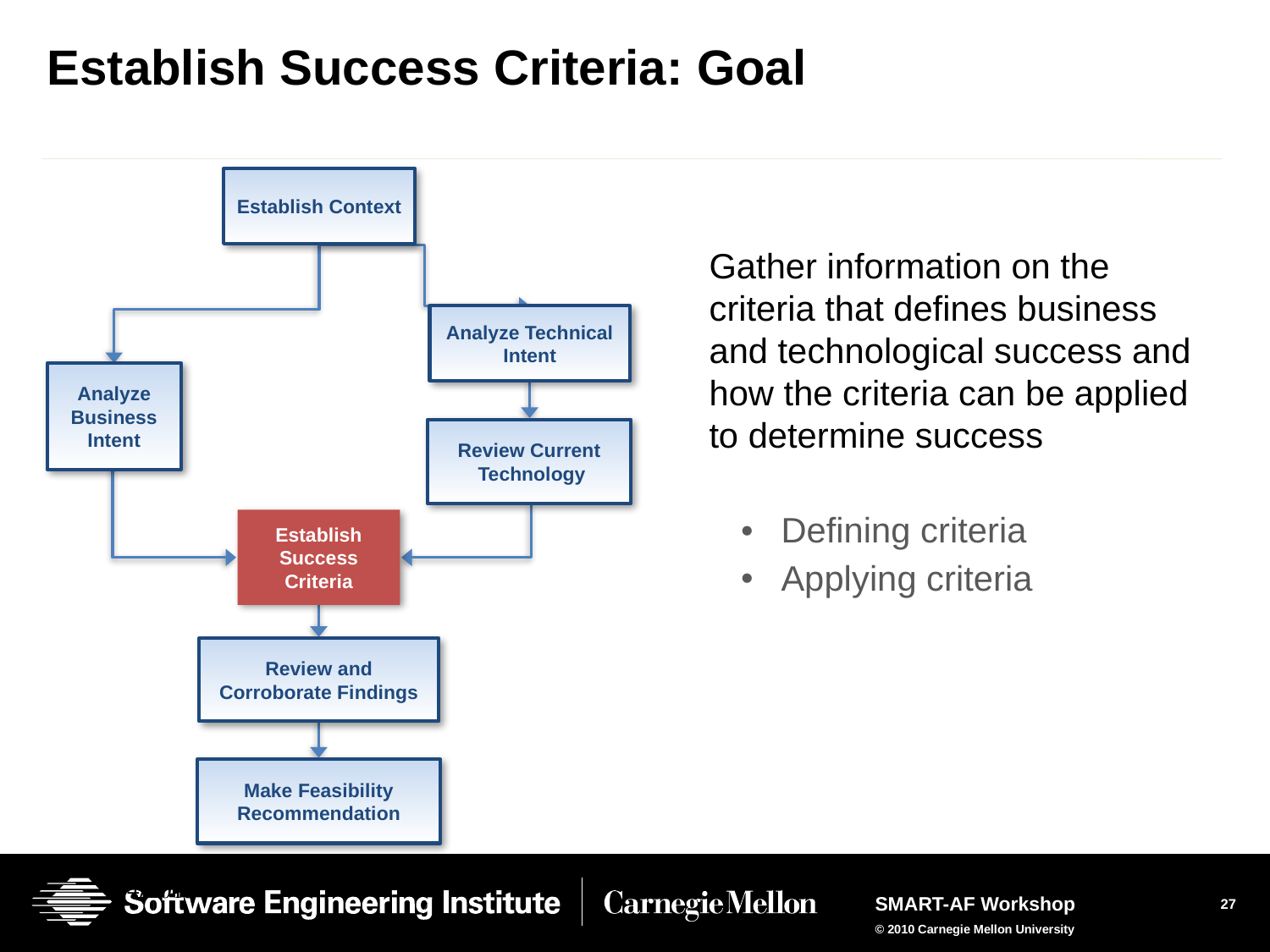

# Establish Success Criteria: Goal
Establish Context
Gather information on the criteria that defines business and technological success and how the criteria can be applied to determine success

Defining criteria
Applying criteria
Analyze Technical Intent
Analyze Business Intent
Review Current
 Technology
Establish Success Criteria
Review and Corroborate Findings
Make Feasibility Recommendation
2/4/2013